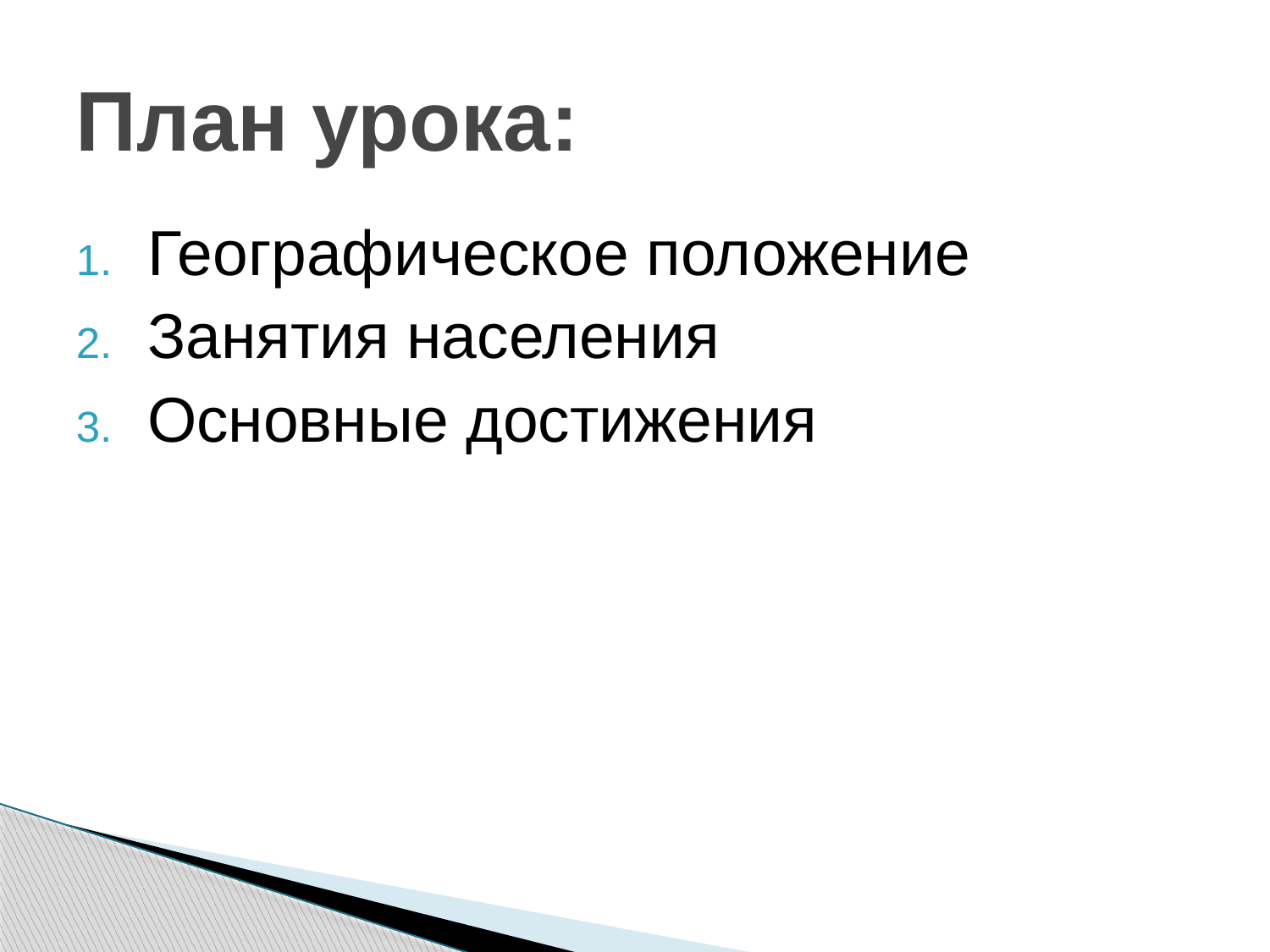

# План урока:
Географическое положение
Занятия населения
Основные достижения